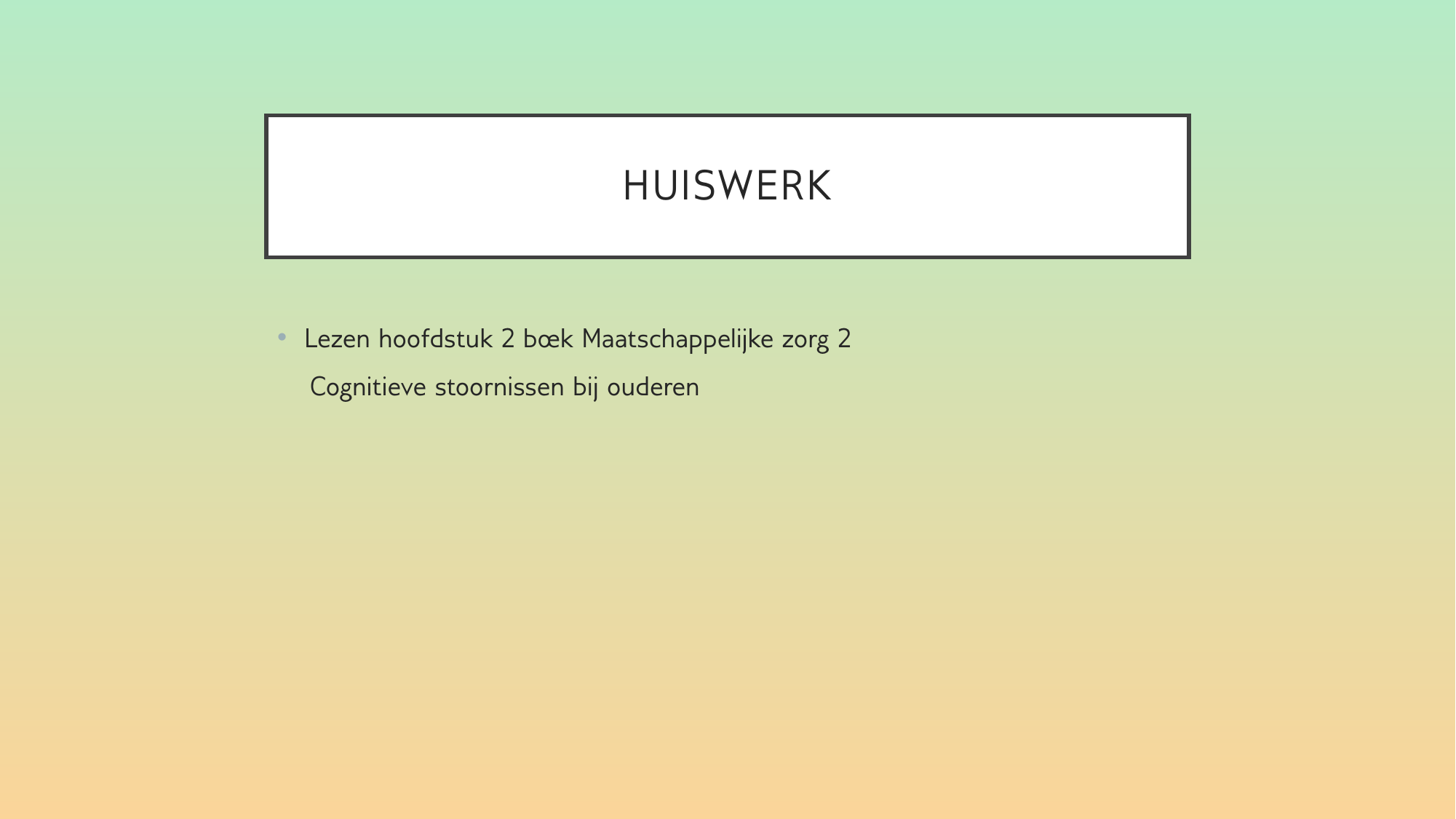

# Huiswerk
Lezen hoofdstuk 2 boek Maatschappelijke zorg 2
    Cognitieve stoornissen bij ouderen